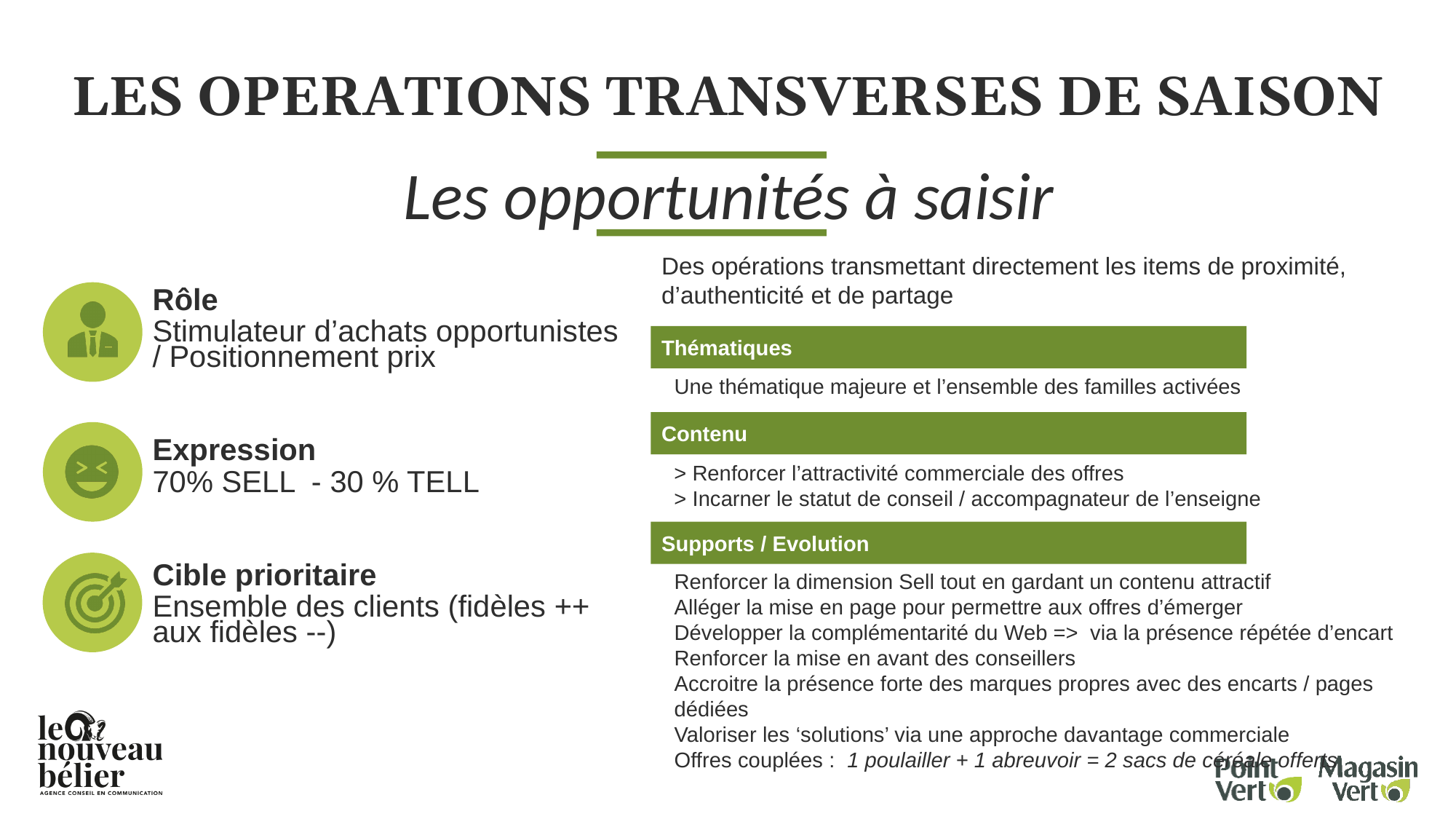

# LES OPERATIONS TRANSVERSES DE SAISON
Les opportunités à saisir

Des opérations transmettant directement les items de proximité, d’authenticité et de partage

	Rôle
	Stimulateur d’achats opportunistes 	/ Positionnement prix

	Expression
	70% SELL  - 30 % TELL

	Cible prioritaire
	Ensemble des clients (fidèles ++ 	aux fidèles --)

Thématiques
Une thématique majeure et l’ensemble des familles activées
Contenu

> Renforcer l’attractivité commerciale des offres
> Incarner le statut de conseil / accompagnateur de l’enseigne

Supports / Evolution

Renforcer la dimension Sell tout en gardant un contenu attractif
Alléger la mise en page pour permettre aux offres d’émerger
Développer la complémentarité du Web =>  via la présence répétée d’encart Renforcer la mise en avant des conseillers
Accroitre la présence forte des marques propres avec des encarts / pages dédiées
Valoriser les ‘solutions’ via une approche davantage commerciale
Offres couplées :  1 poulailler + 1 abreuvoir = 2 sacs de céréale offerts